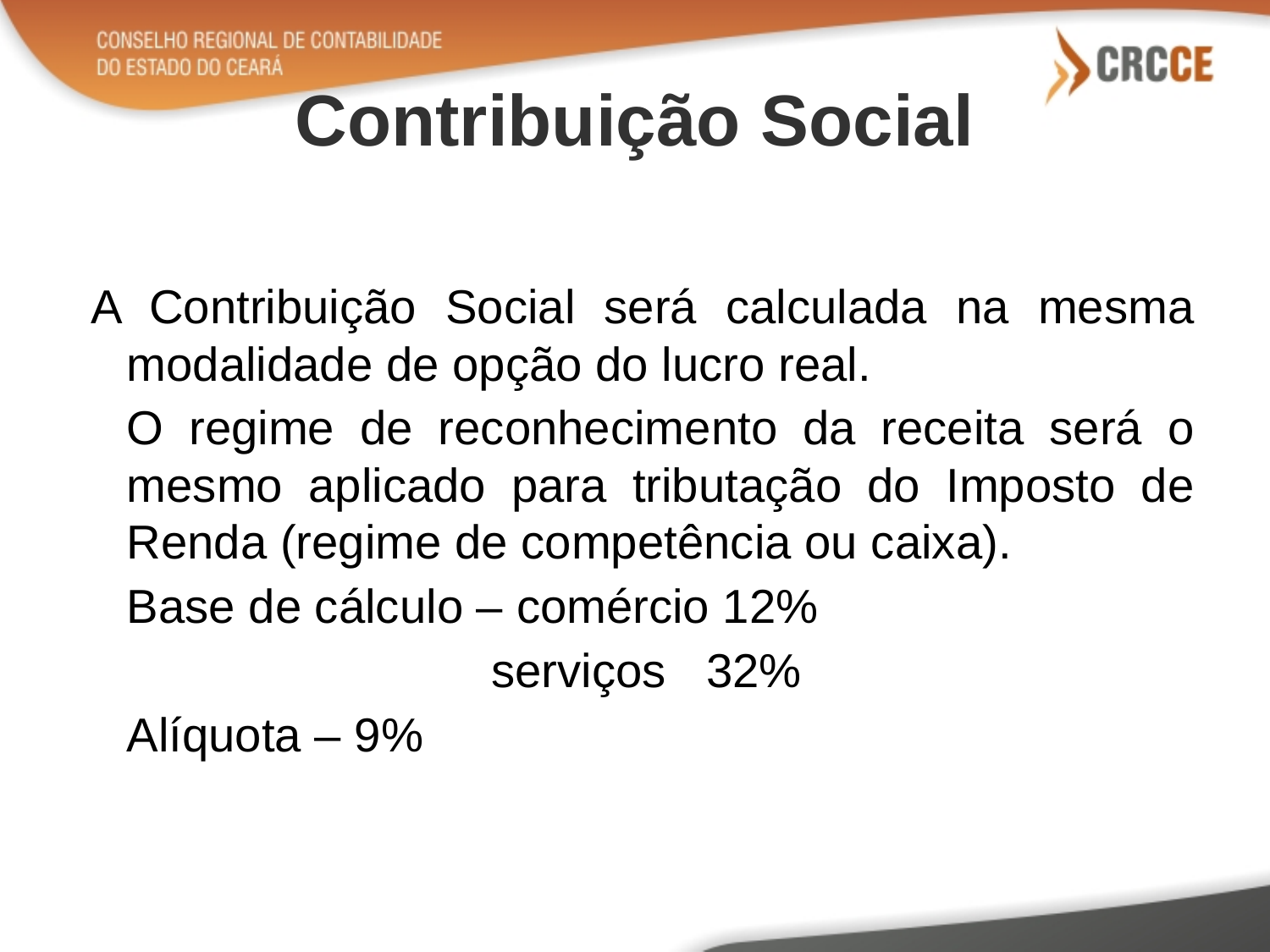

# Contribuição Social

A Contribuição Social será calculada na mesma modalidade de opção do lucro real.
	O regime de reconhecimento da receita será o mesmo aplicado para tributação do Imposto de Renda (regime de competência ou caixa).
	Base de cálculo – comércio 12%
                              serviços   32%
	Alíquota – 9%